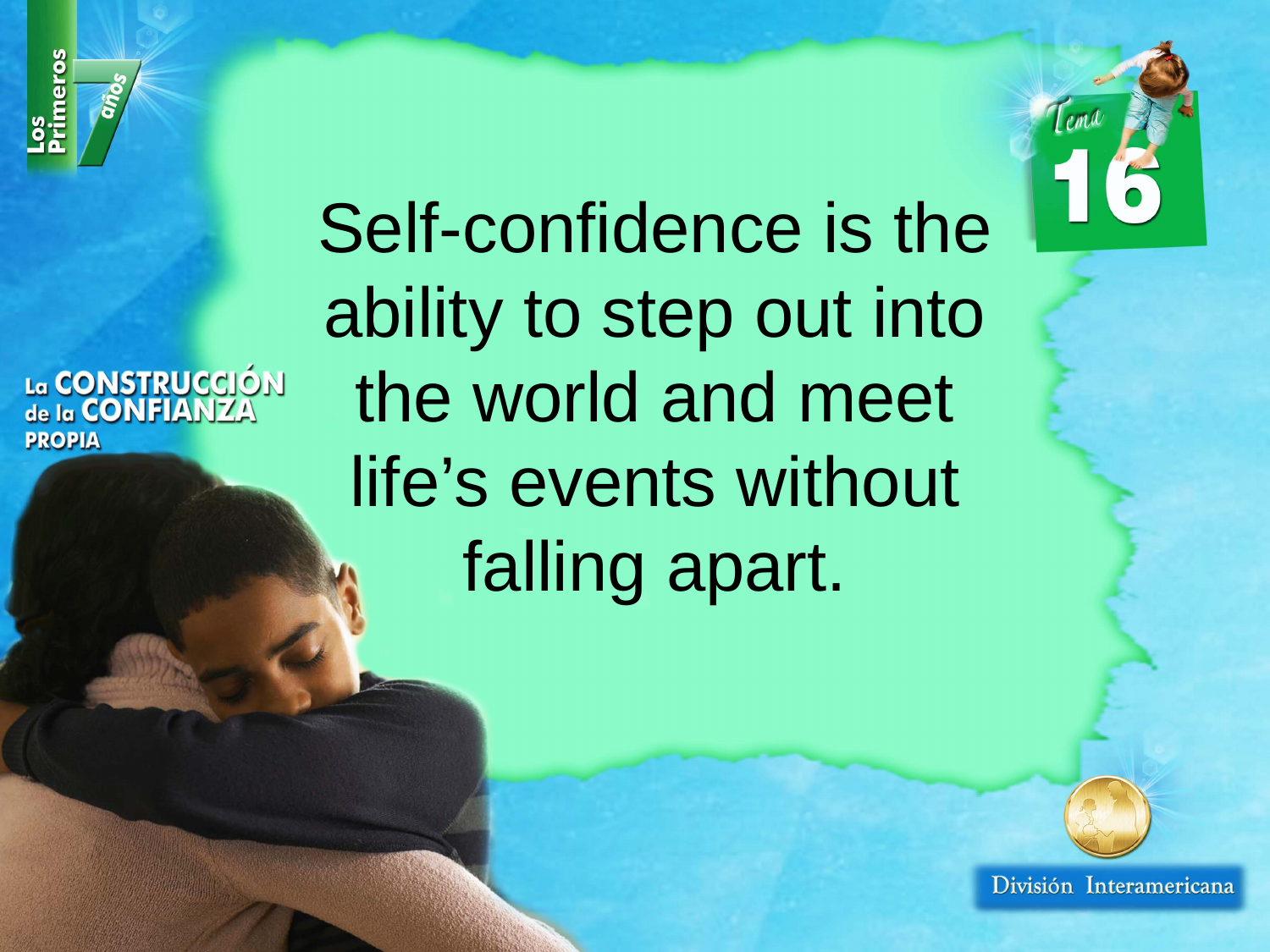

Self-confidence is the ability to step out into the world and meet life’s events without falling apart.